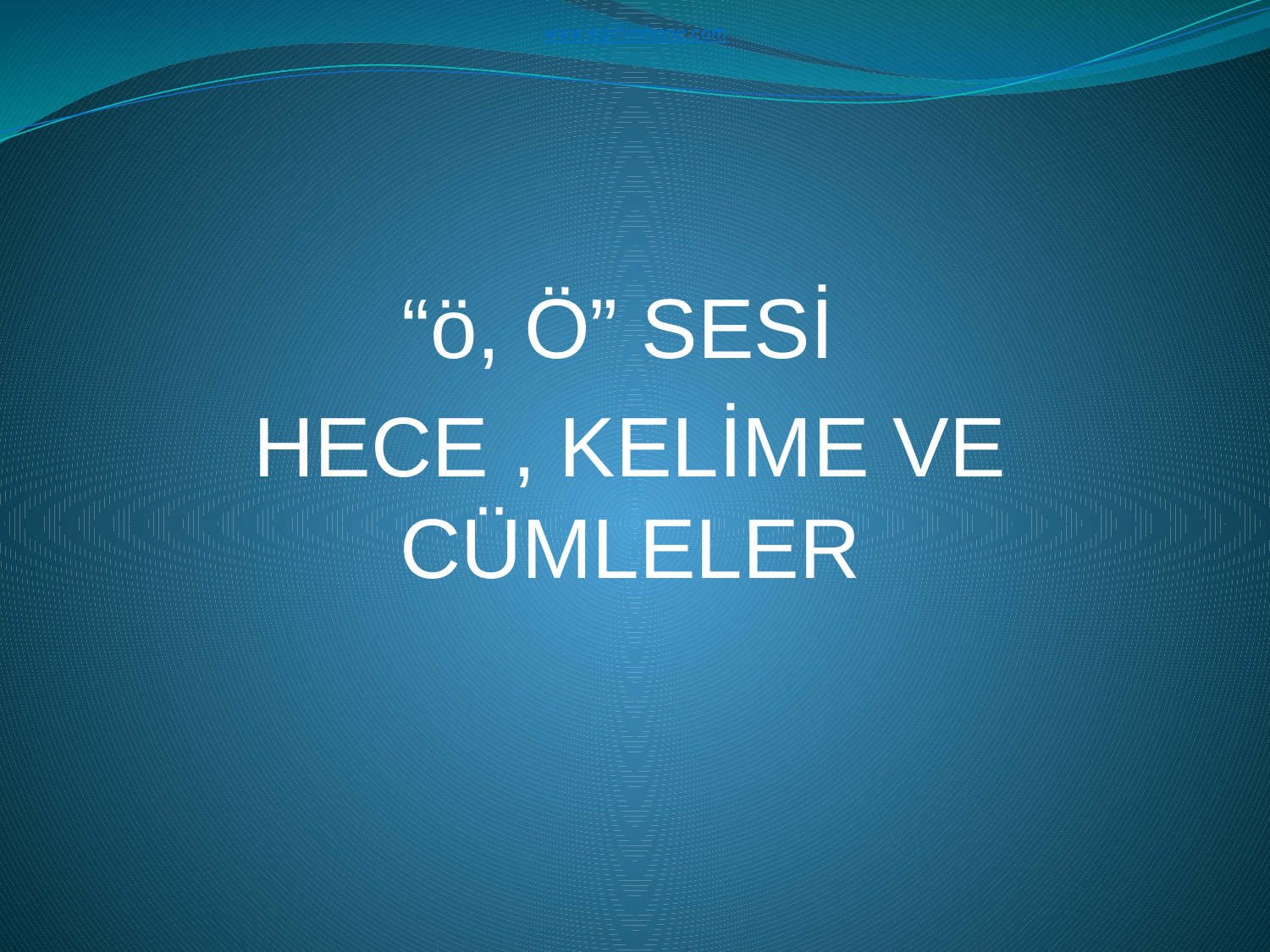

www.egitimhane.com
“ö, Ö” SESİ
HECE , KELİME VE CÜMLELER